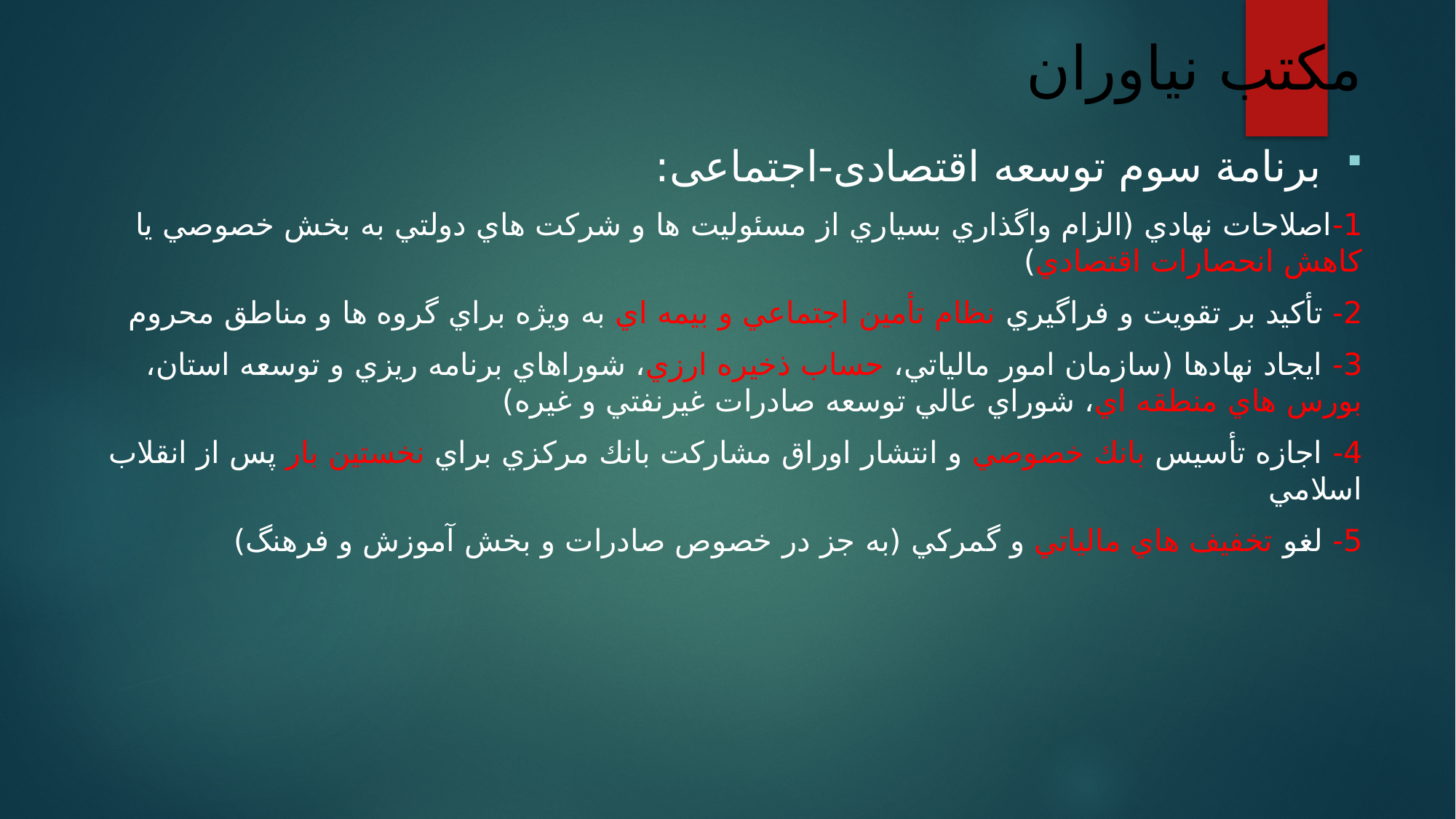

مکتب نیاوران

برنامة سوم توسعه اقتصادی-اجتماعی:
1-اصلاحات نهادي (الزام واگذاري بسياري از مسئوليت ها و شركت هاي دولتي به بخش خصوصي يا كاهش انحصارات اقتصادي)
2- تأكيد بر تقويت و فراگيري نظام تأمين اجتماعي و بيمه اي به ويژه براي گروه ها و مناطق محروم
3- ايجاد نهادها (سازمان امور مالياتي، حساب ذخيره ارزي، شوراهاي برنامه ريزي و توسعه استان، بورس هاي منطقه اي، شوراي عالي توسعه صادرات غيرنفتي و غيره)
4- اجازه تأسيس بانك خصوصي و انتشار اوراق مشاركت بانك مركزي براي نخستين بار پس از انقلاب اسلامي
5- لغو تخفيف هاي مالياتي و گمركي (به جز در خصوص صادرات و بخش آموزش و فرهنگ)